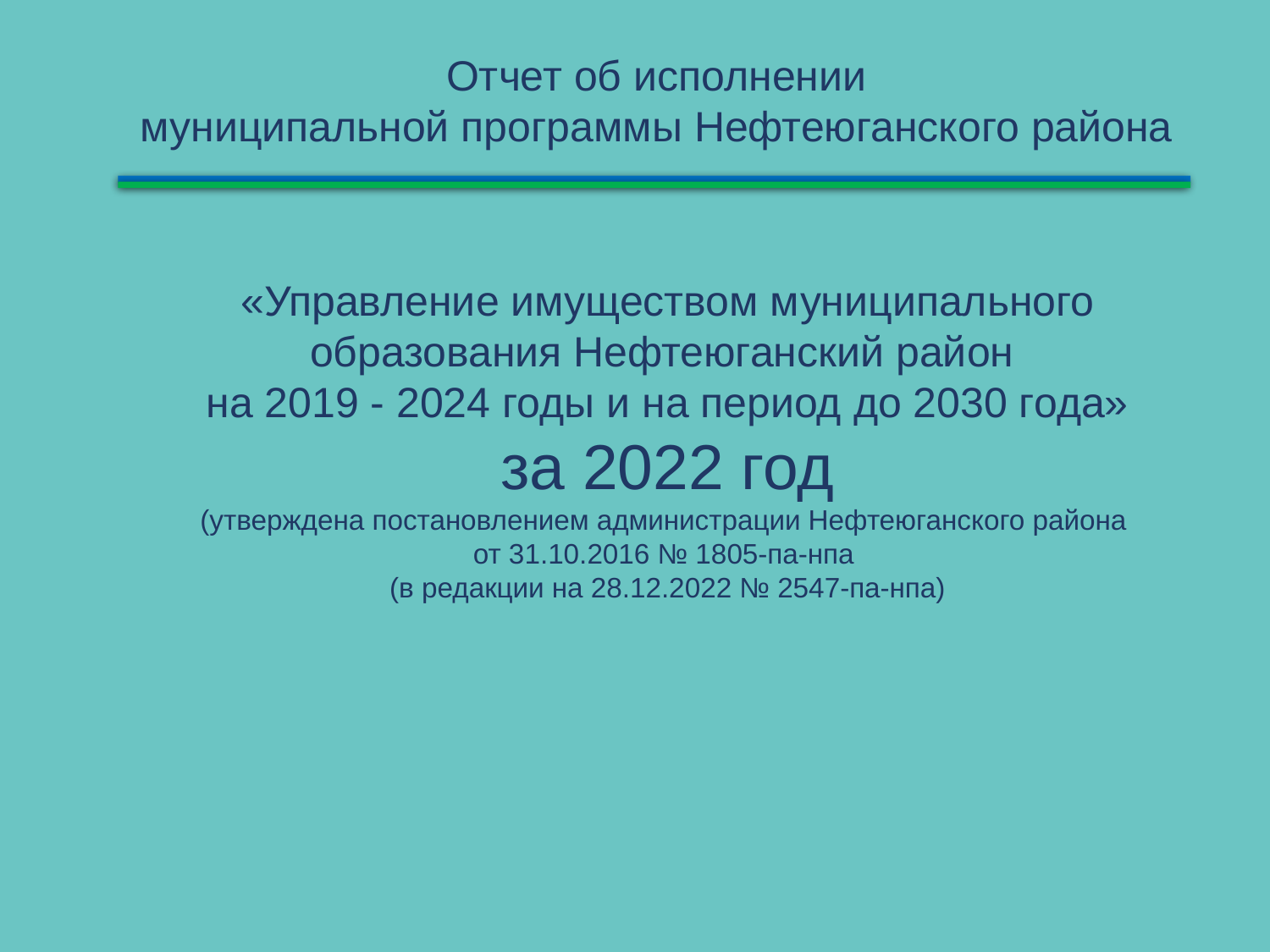

# Отчет об исполнении муниципальной программы Нефтеюганского района

«Управление имуществом муниципального образования Нефтеюганский район
на 2019 - 2024 годы и на период до 2030 года»
за 2022 год
(утверждена постановлением администрации Нефтеюганского района
от 31.10.2016 № 1805-па-нпа
(в редакции на 28.12.2022 № 2547-па-нпа)